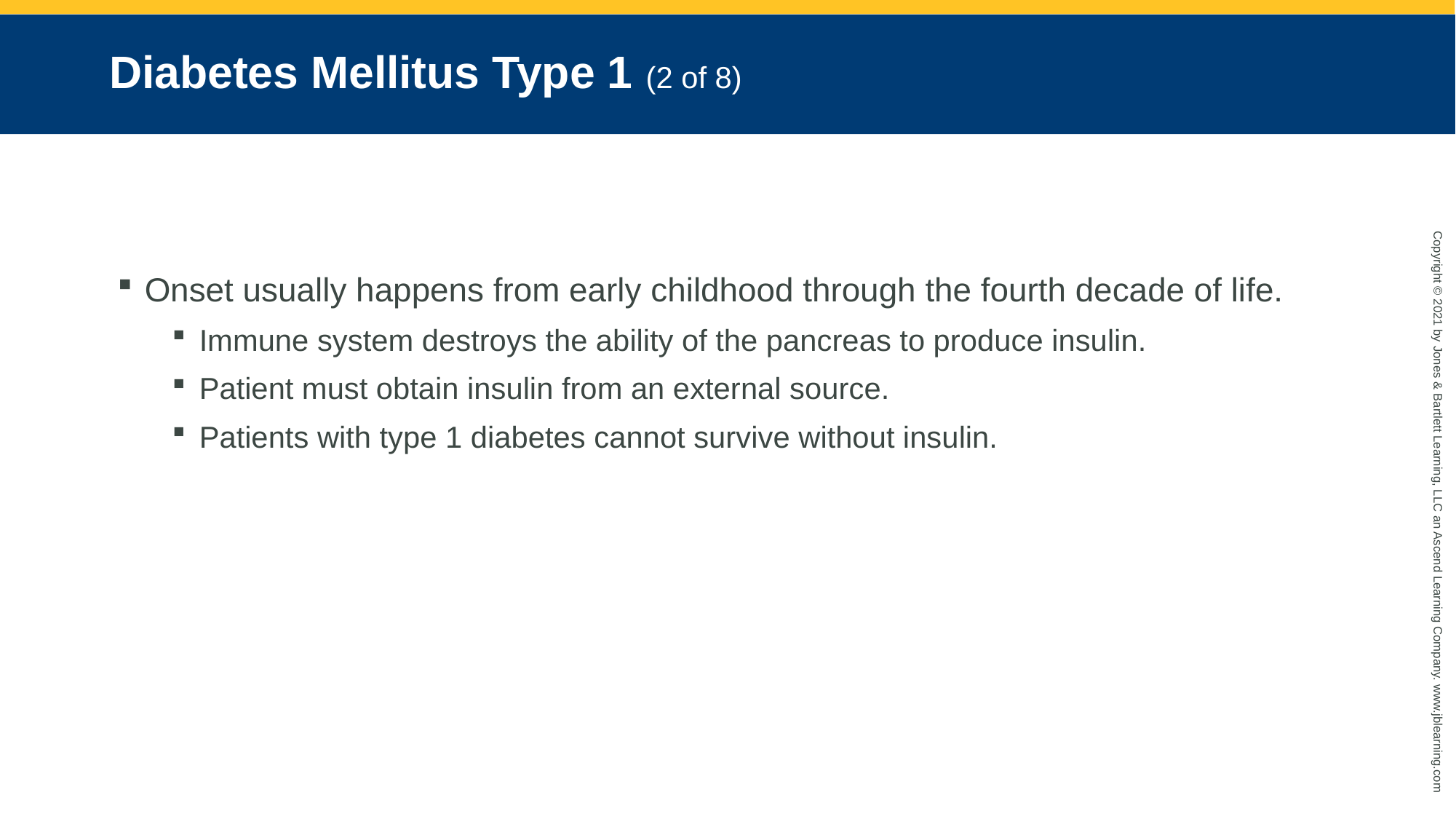

# Diabetes Mellitus Type 1 (2 of 8)
Onset usually happens from early childhood through the fourth decade of life.
Immune system destroys the ability of the pancreas to produce insulin.
Patient must obtain insulin from an external source.
Patients with type 1 diabetes cannot survive without insulin.